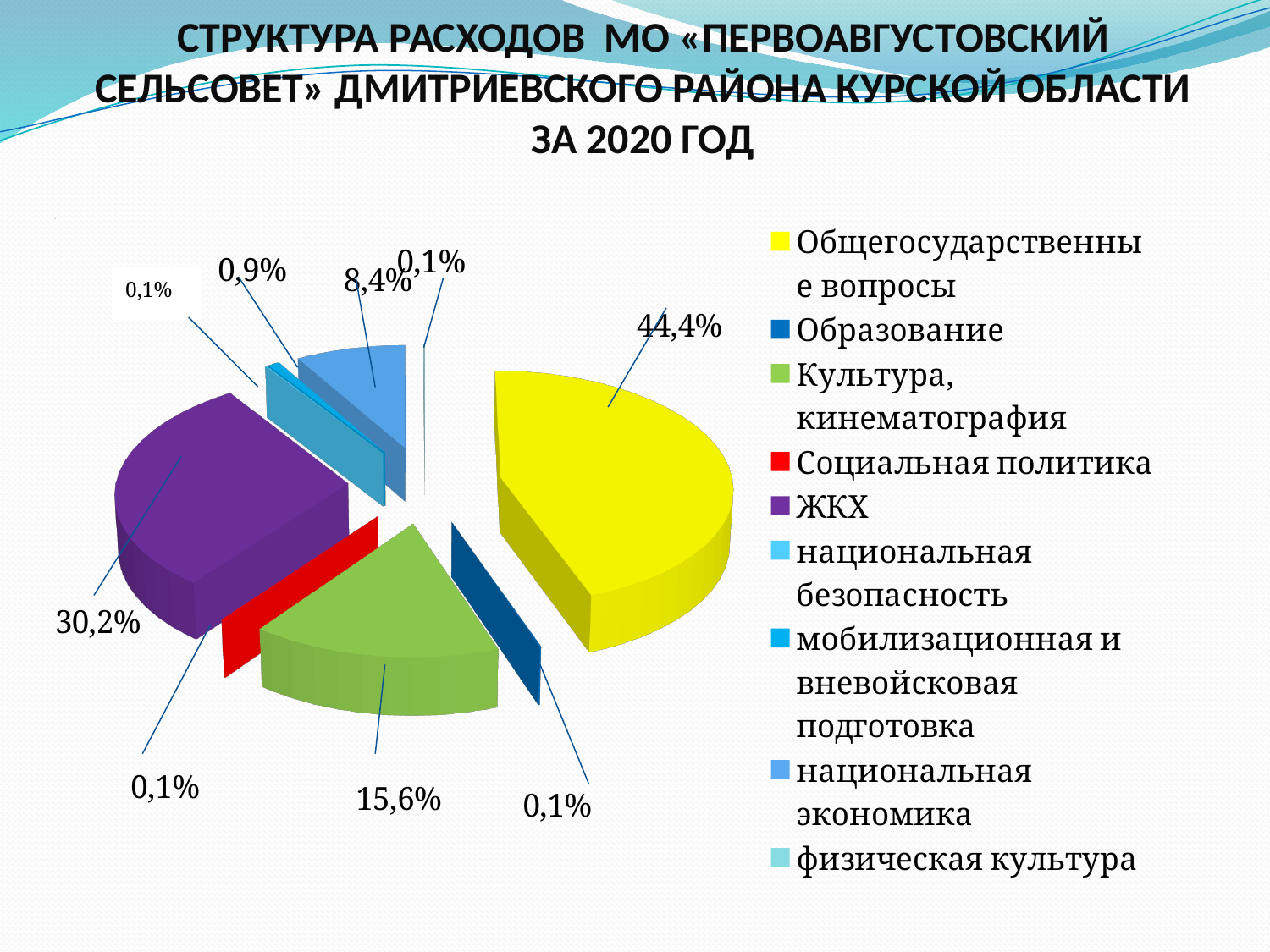

Структура расходов  МО «Первоавгустовский сельсовет» Дмитриевского района Курской области за 2020 год

[unsupported chart]